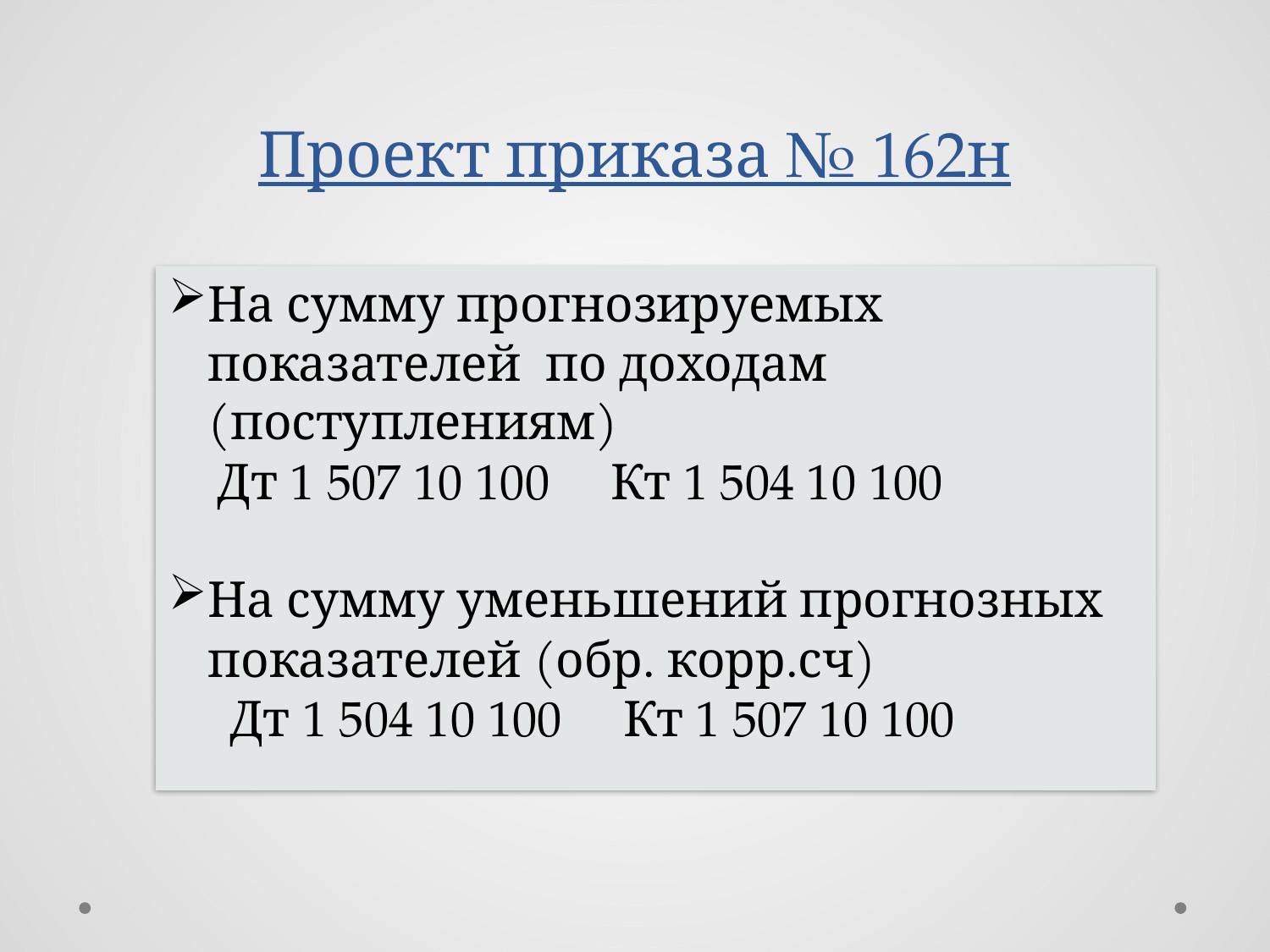

# Проект приказа № 162н
На сумму прогнозируемых  показателей  по доходам (поступлениям)
    Дт 1 507 10 100     Кт 1 504 10 100

На сумму уменьшений прогнозных показателей (обр. корр.сч)
     Дт 1 504 10 100     Кт 1 507 10 100